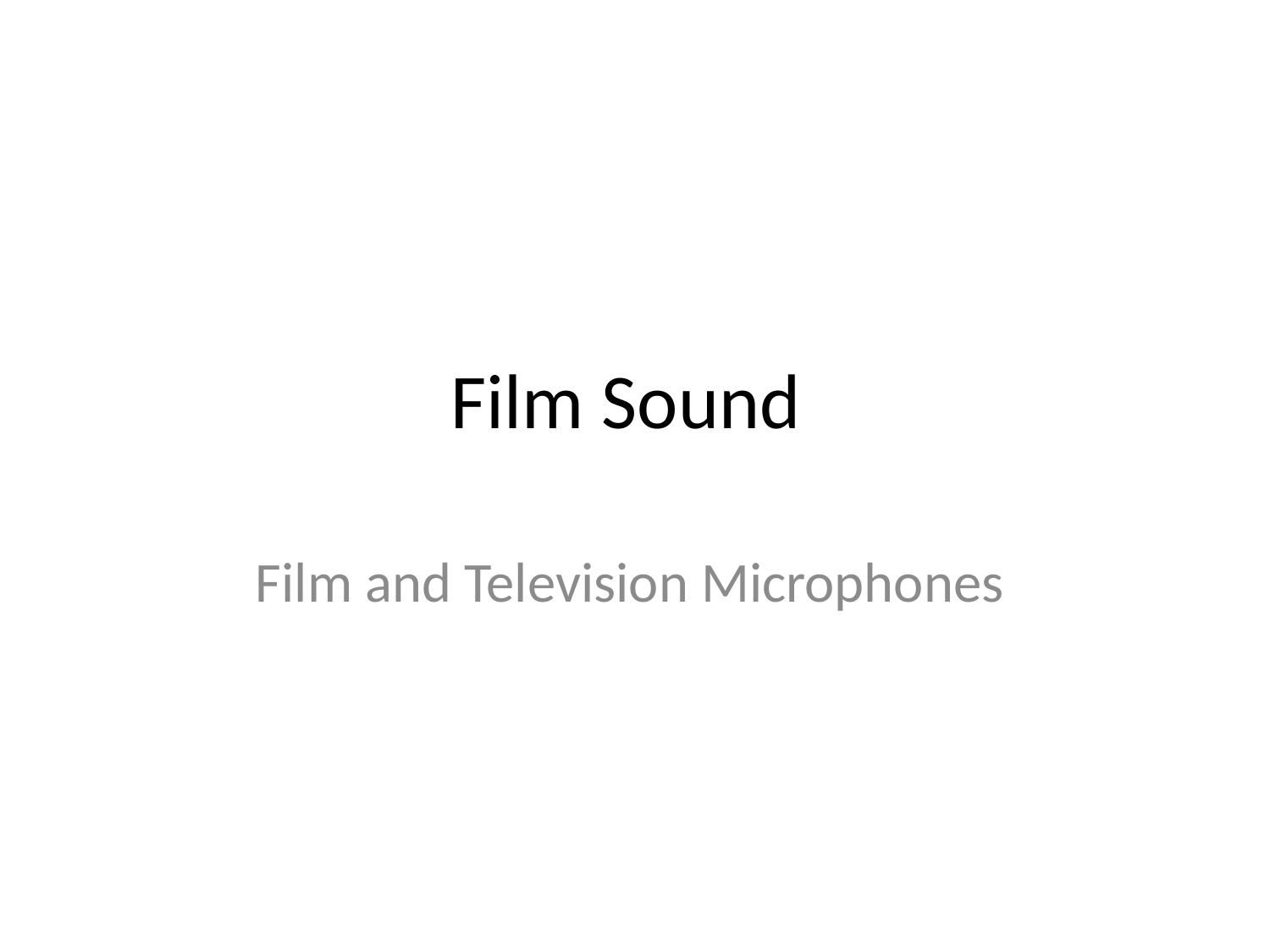

# Film Sound
Film and Television Microphones